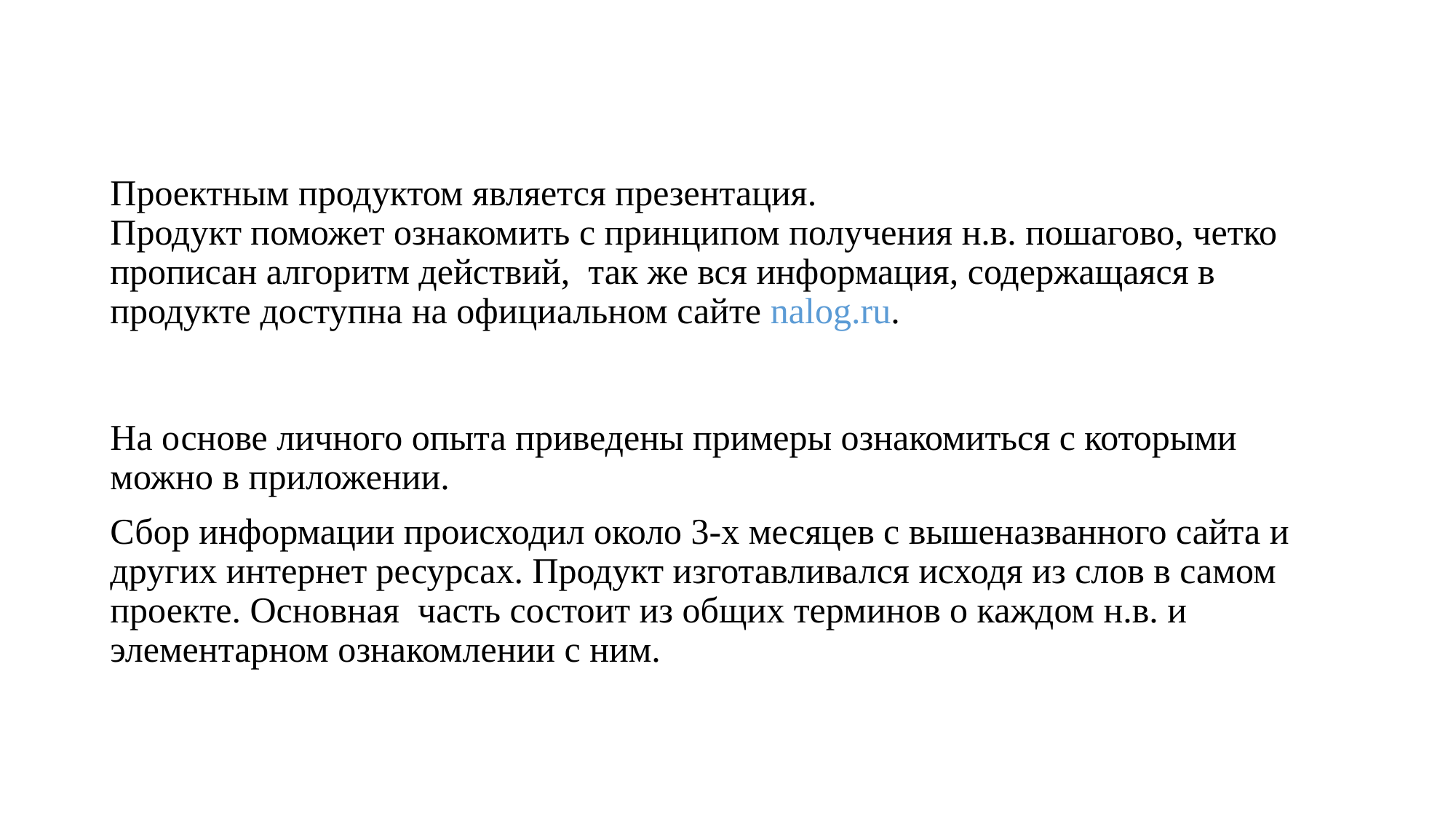

# Проектным продуктом является презентация. Продукт поможет ознакомить с принципом получения н.в. пошагово, четко прописан алгоритм действий,  так же вся информация, содержащаяся в продукте доступна на официальном сайте nalog.ru.
На основе личного опыта приведены примеры ознакомиться с которыми можно в приложении.
Сбор информации происходил около 3-х месяцев с вышеназванного сайта и других интернет ресурсах. Продукт изготавливался исходя из слов в самом проекте. Основная  часть состоит из общих терминов о каждом н.в. и элементарном ознакомлении с ним.